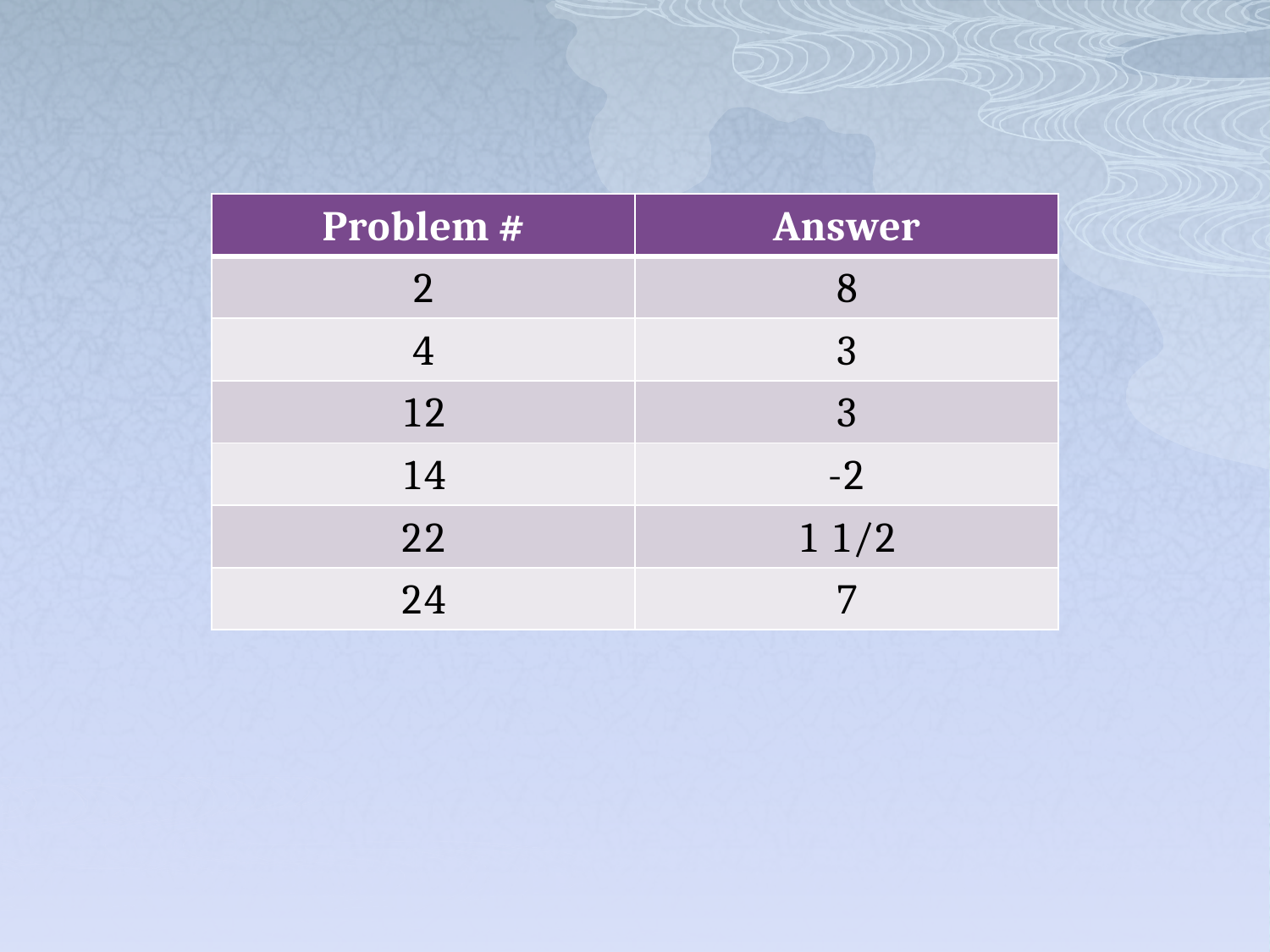

| Problem # | Answer |
| --- | --- |
| 2 | 8 |
| 4 | 3 |
| 12 | 3 |
| 14 | -2 |
| 22 | 1 1/2 |
| 24 | 7 |